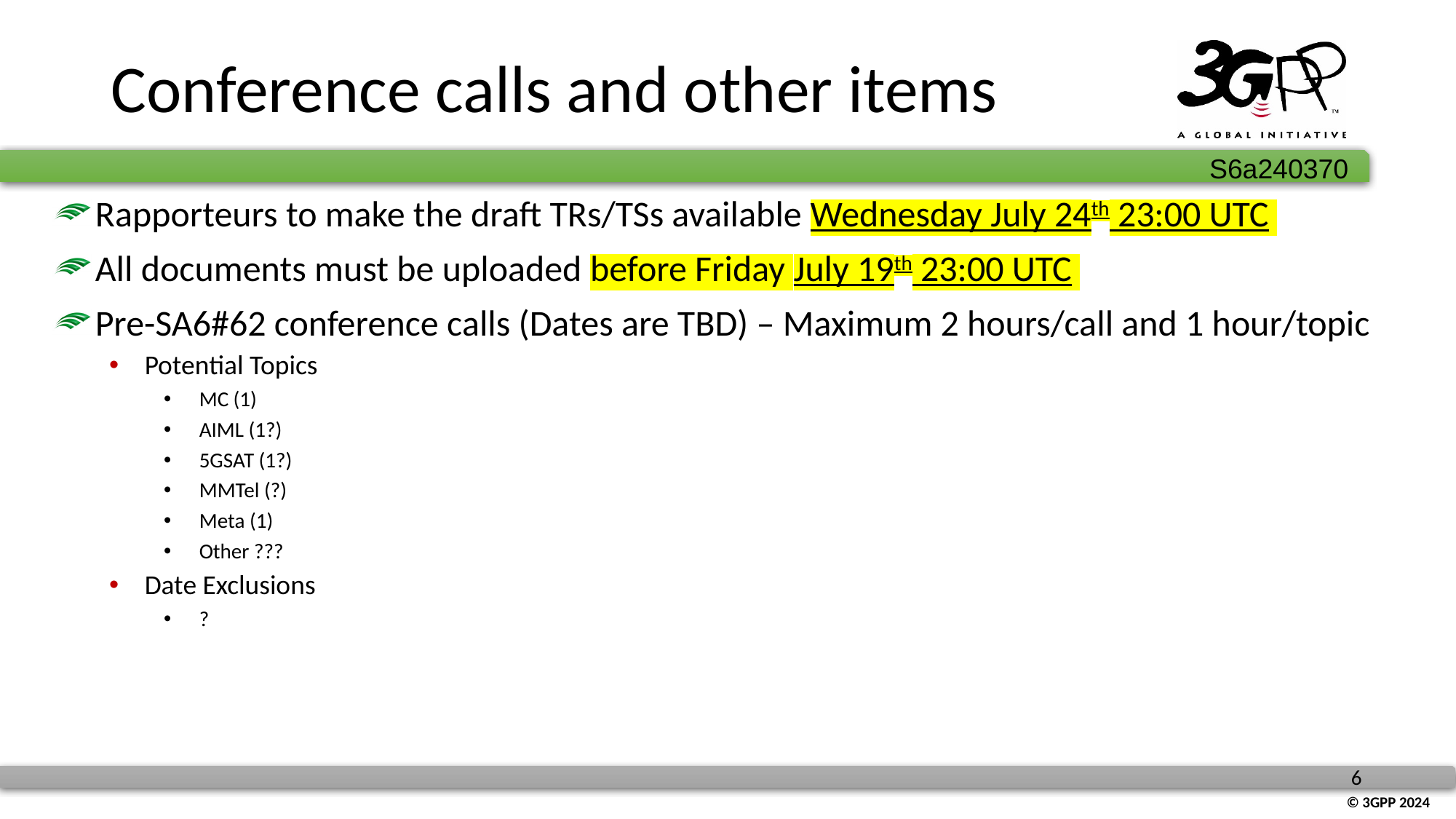

# Conference calls and other items
Rapporteurs to make the draft TRs/TSs available Wednesday July 24th 23:00 UTC
All documents must be uploaded before Friday July 19th 23:00 UTC
Pre-SA6#62 conference calls (Dates are TBD) – Maximum 2 hours/call and 1 hour/topic
Potential Topics
MC (1)
AIML (1?)
5GSAT (1?)
MMTel (?)
Meta (1)
Other ???
Date Exclusions
?